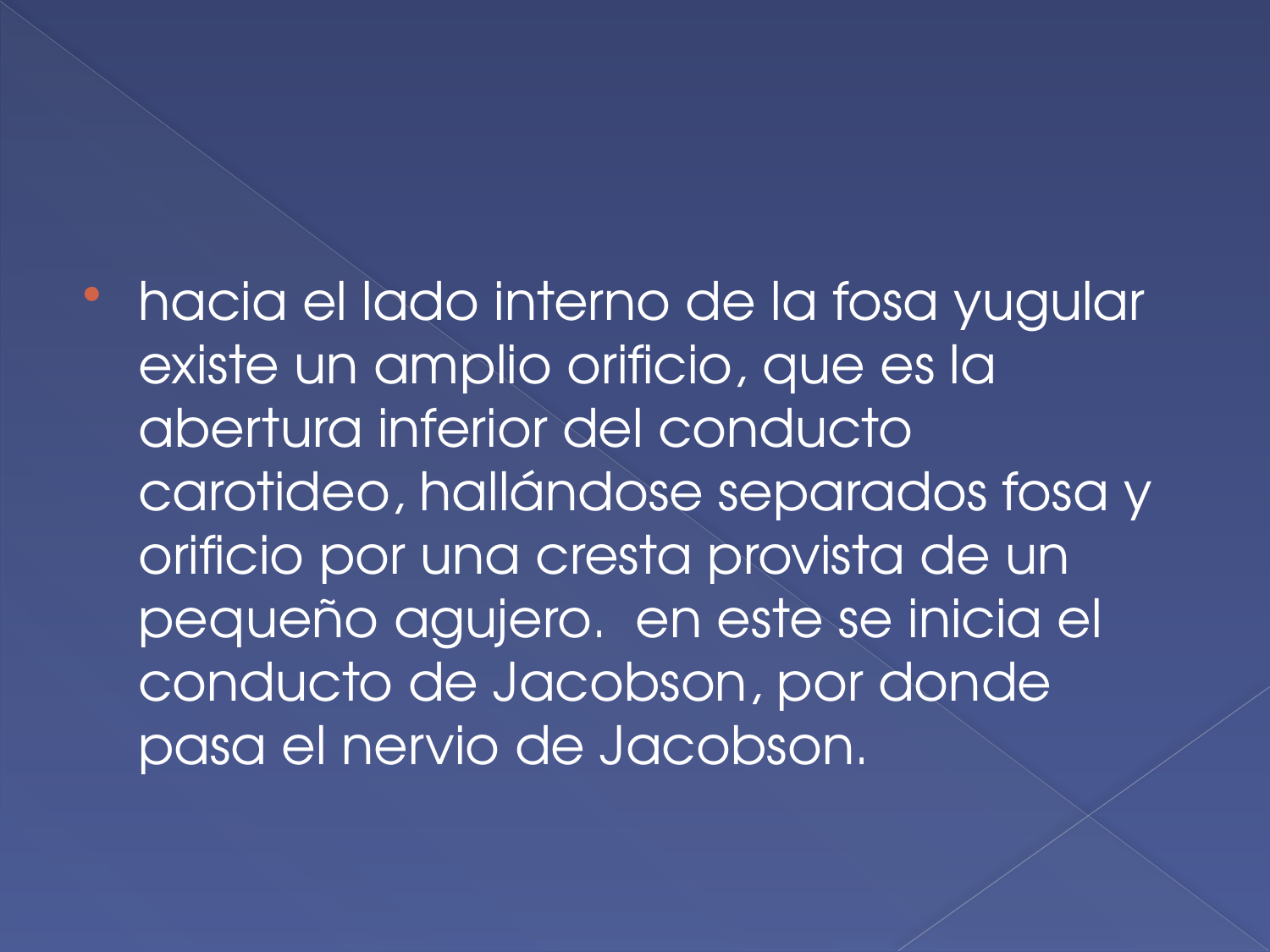

#
hacia el lado interno de la fosa yugular existe un amplio orificio, que es la abertura inferior del conducto carotideo, hallándose separados fosa y orificio por una cresta provista de un pequeño agujero.  en este se inicia el conducto de Jacobson, por donde pasa el nervio de Jacobson.